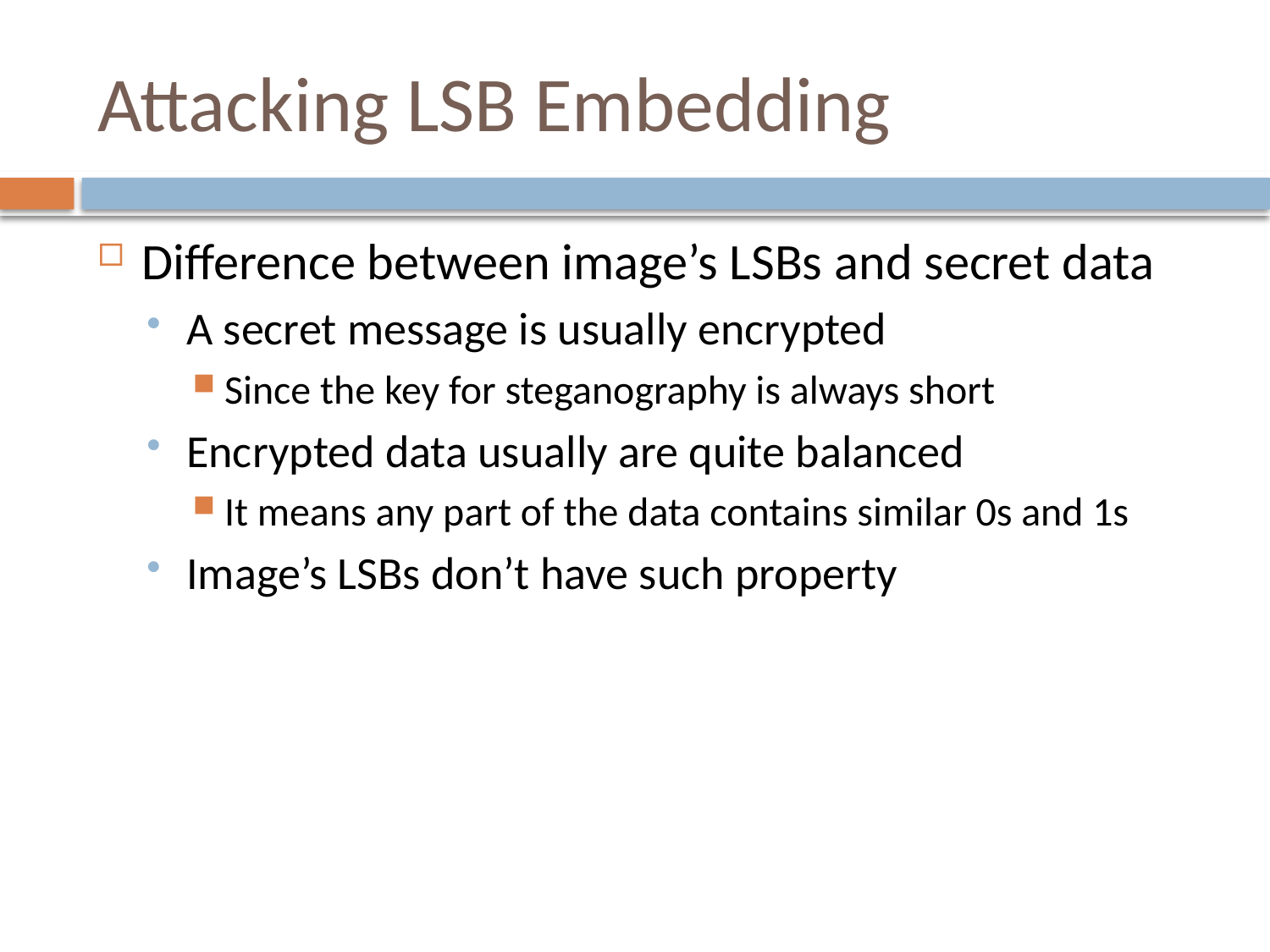

# Attacking LSB Embedding
Difference between image’s LSBs and secret data
A secret message is usually encrypted
Since the key for steganography is always short
Encrypted data usually are quite balanced
It means any part of the data contains similar 0s and 1s
Image’s LSBs don’t have such property